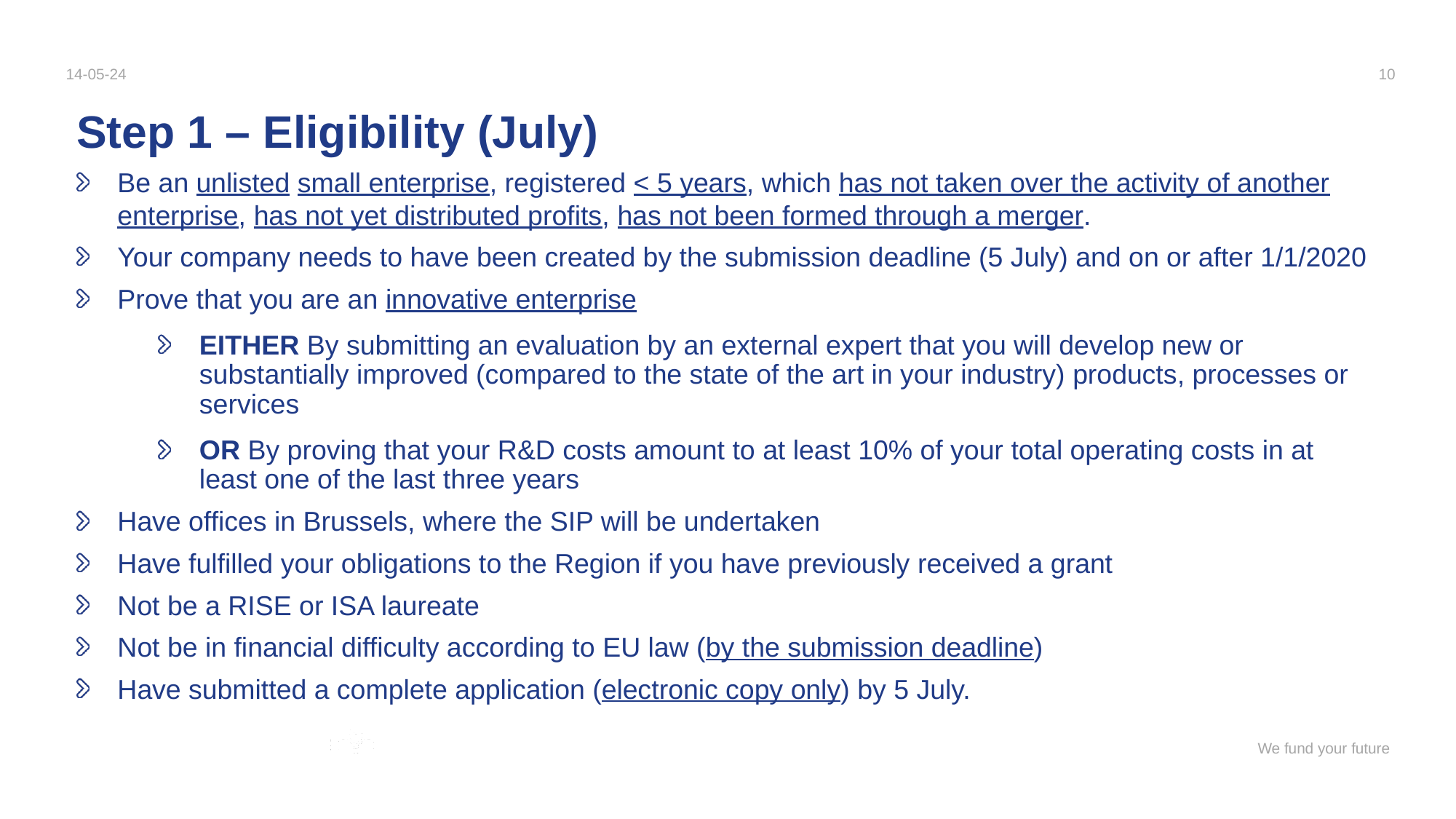

14-05-24
10
Step 1 – Eligibility (July)
Be an unlisted small enterprise, registered < 5 years, which has not taken over the activity of another enterprise, has not yet distributed profits, has not been formed through a merger.
Your company needs to have been created by the submission deadline (5 July) and on or after 1/1/2020
Prove that you are an innovative enterprise
EITHER By submitting an evaluation by an external expert that you will develop new or substantially improved (compared to the state of the art in your industry) products, processes or services
OR By proving that your R&D costs amount to at least 10% of your total operating costs in at least one of the last three years
Have offices in Brussels, where the SIP will be undertaken
Have fulfilled your obligations to the Region if you have previously received a grant
Not be a RISE or ISA laureate
Not be in financial difficulty according to EU law (by the submission deadline)
Have submitted a complete application (electronic copy only) by 5 July.

We fund your future